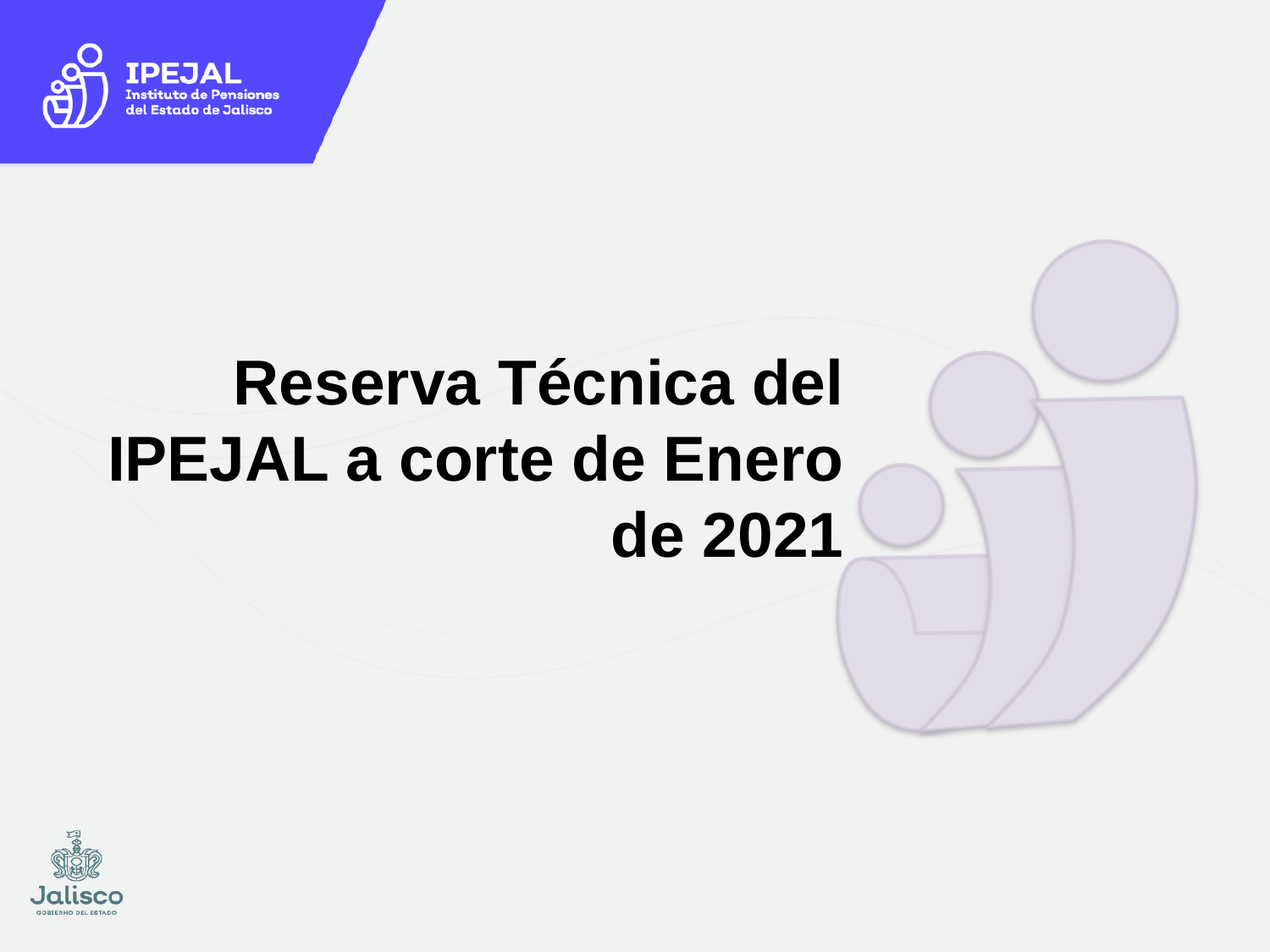

# Reserva Técnica del IPEJAL a corte de Enero de 2021